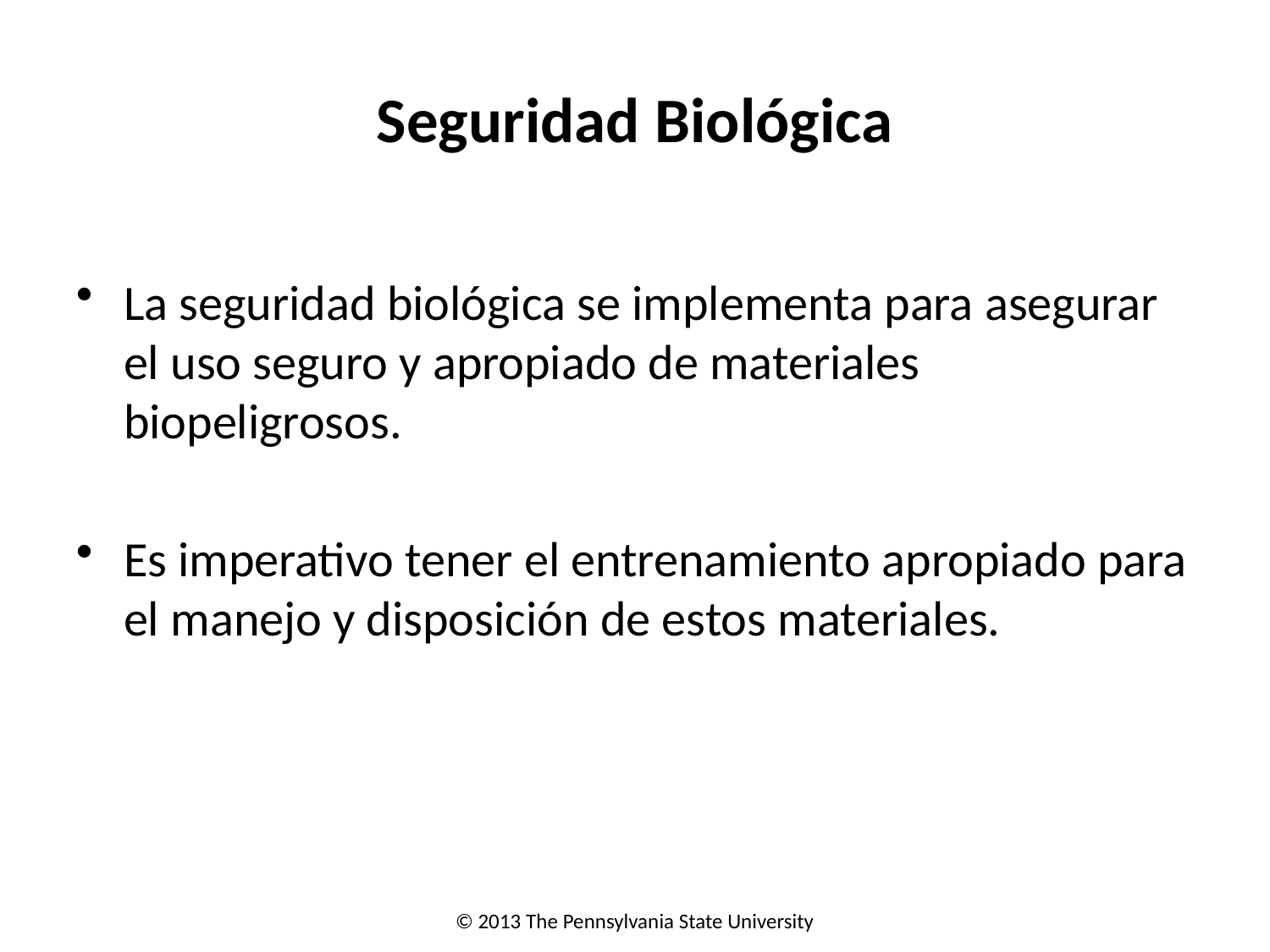

# Seguridad Biológica
La seguridad biológica se implementa para asegurar el uso seguro y apropiado de materiales biopeligrosos.

Es imperativo tener el entrenamiento apropiado para el manejo y disposición de estos materiales.